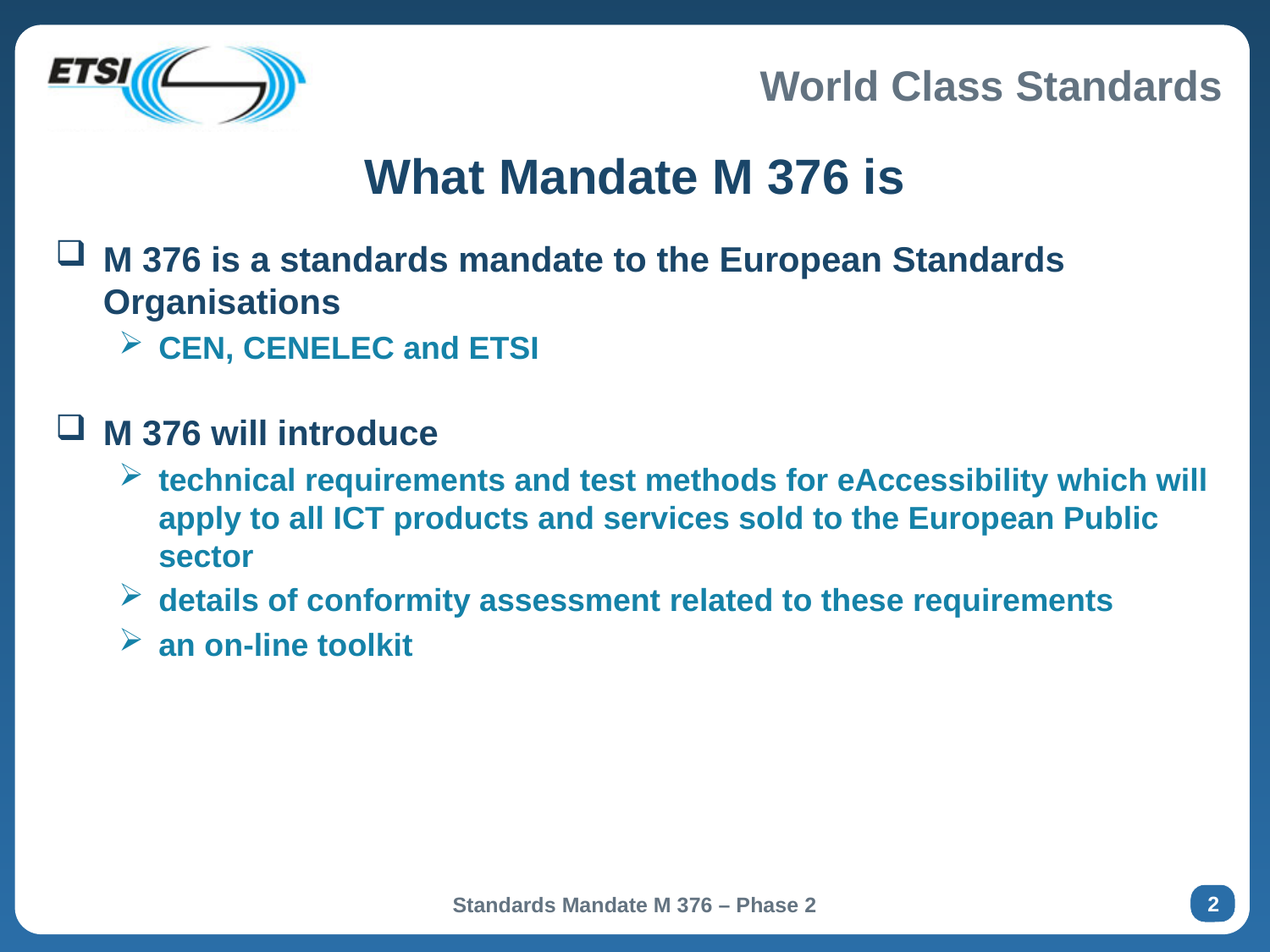

# What Mandate M 376 is
M 376 is a standards mandate to the European Standards Organisations
CEN, CENELEC and ETSI
M 376 will introduce
technical requirements and test methods for eAccessibility which will apply to all ICT products and services sold to the European Public sector
details of conformity assessment related to these requirements
an on-line toolkit

2
Standards Mandate M 376 – Phase 2